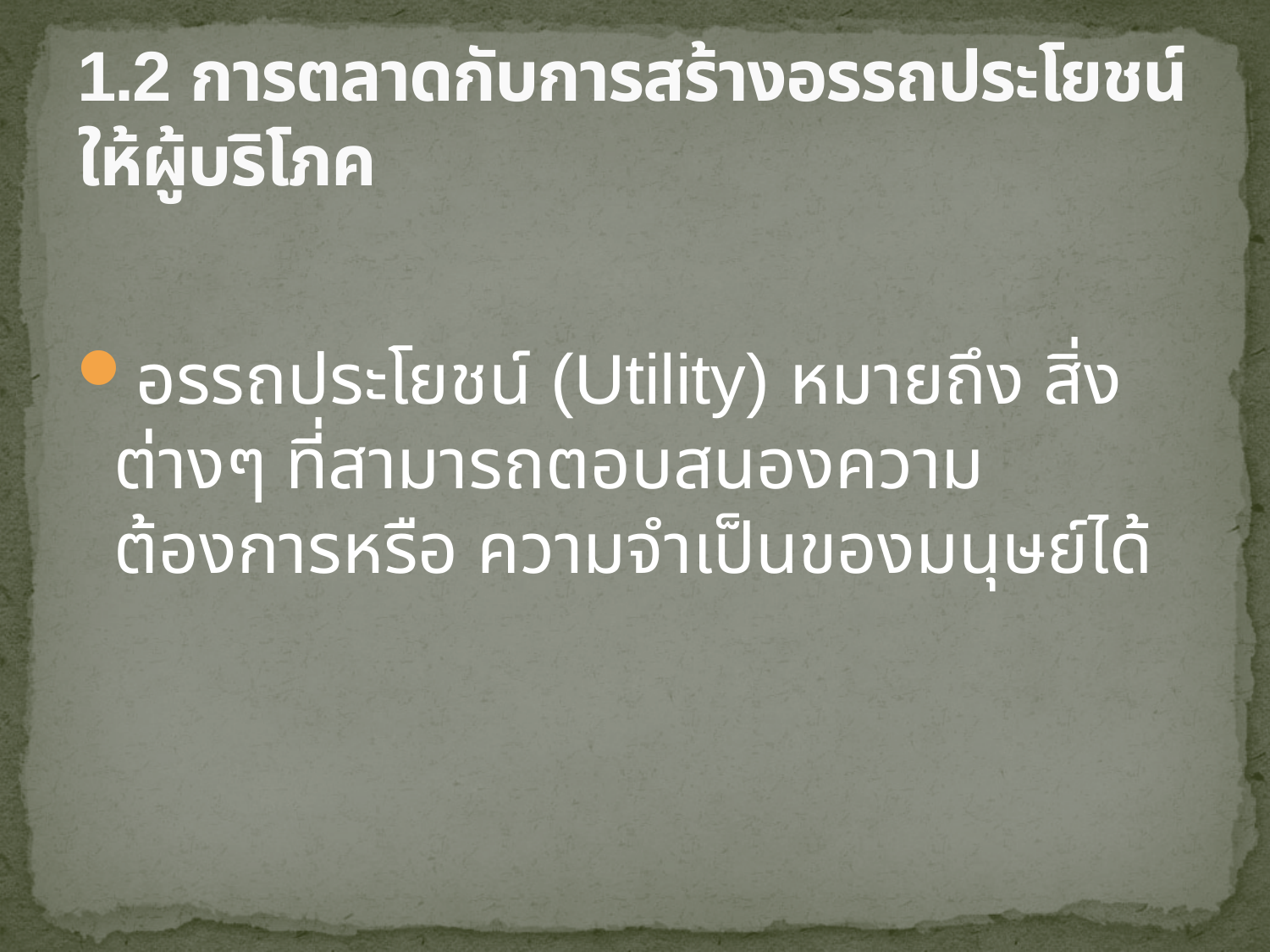

# 1.2 การตลาดกับการสร้างอรรถประโยชน์ให้ผู้บริโภค
อรรถประโยชน์ (Utility) หมายถึง สิ่งต่างๆ ที่สามารถตอบสนองความต้องการหรือ ความจำเป็นของมนุษย์ได้